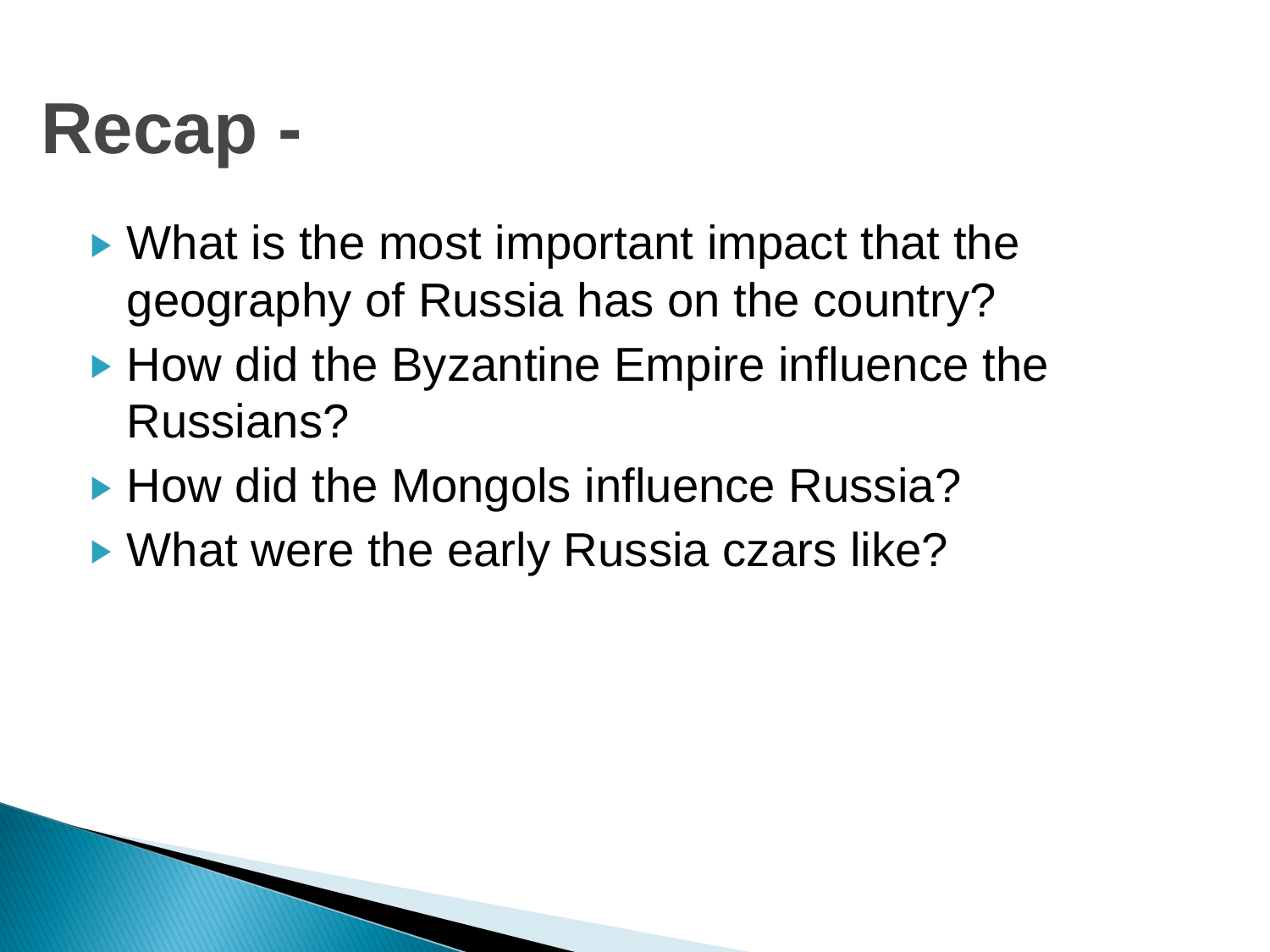

# Recap -
What is the most important impact that the geography of Russia has on the country?
How did the Byzantine Empire influence the Russians?
How did the Mongols influence Russia?
What were the early Russia czars like?